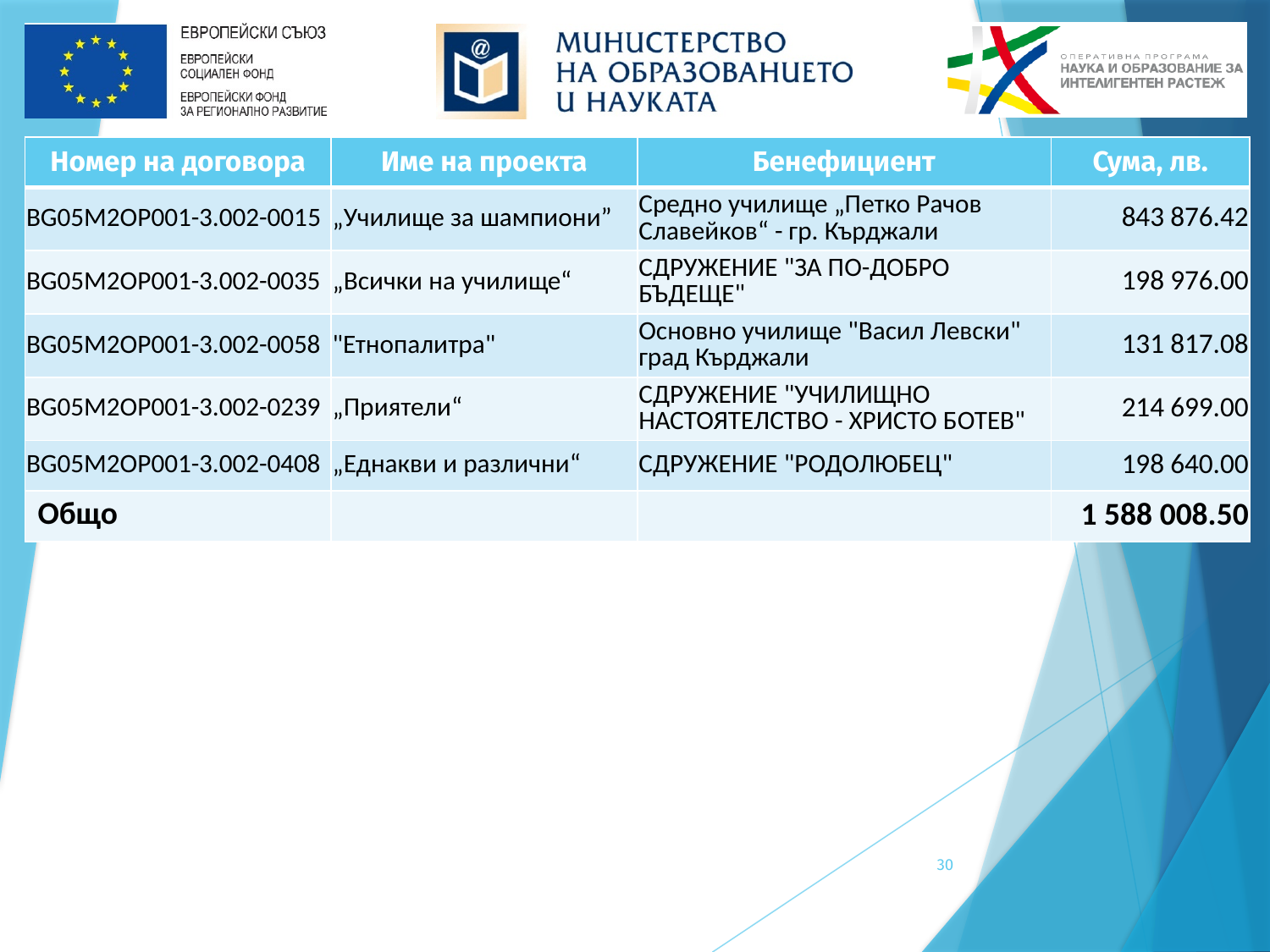

| Номер на договора | Име на проекта | Бенефициент | Сума, лв. |
| --- | --- | --- | --- |
| BG05M2OP001-3.002-0015 | „Училище за шампиони” | Средно училище „Петко Рачов Славейков“ - гр. Кърджали | 843 876.42 |
| BG05M2OP001-3.002-0035 | „Всички на училище“ | СДРУЖЕНИЕ "ЗА ПО-ДОБРО БЪДЕЩЕ" | 198 976.00 |
| BG05M2OP001-3.002-0058 | "Етнопалитра" | Основно училище "Васил Левски" град Кърджали | 131 817.08 |
| BG05M2OP001-3.002-0239 | „Приятели“ | СДРУЖЕНИЕ "УЧИЛИЩНО НАСТОЯТЕЛСТВО - ХРИСТО БОТЕВ" | 214 699.00 |
| BG05M2OP001-3.002-0408 | „Еднакви и различни“ | СДРУЖЕНИЕ "РОДОЛЮБЕЦ" | 198 640.00 |
| Общо |  |  | 1 588 008.50 |
30